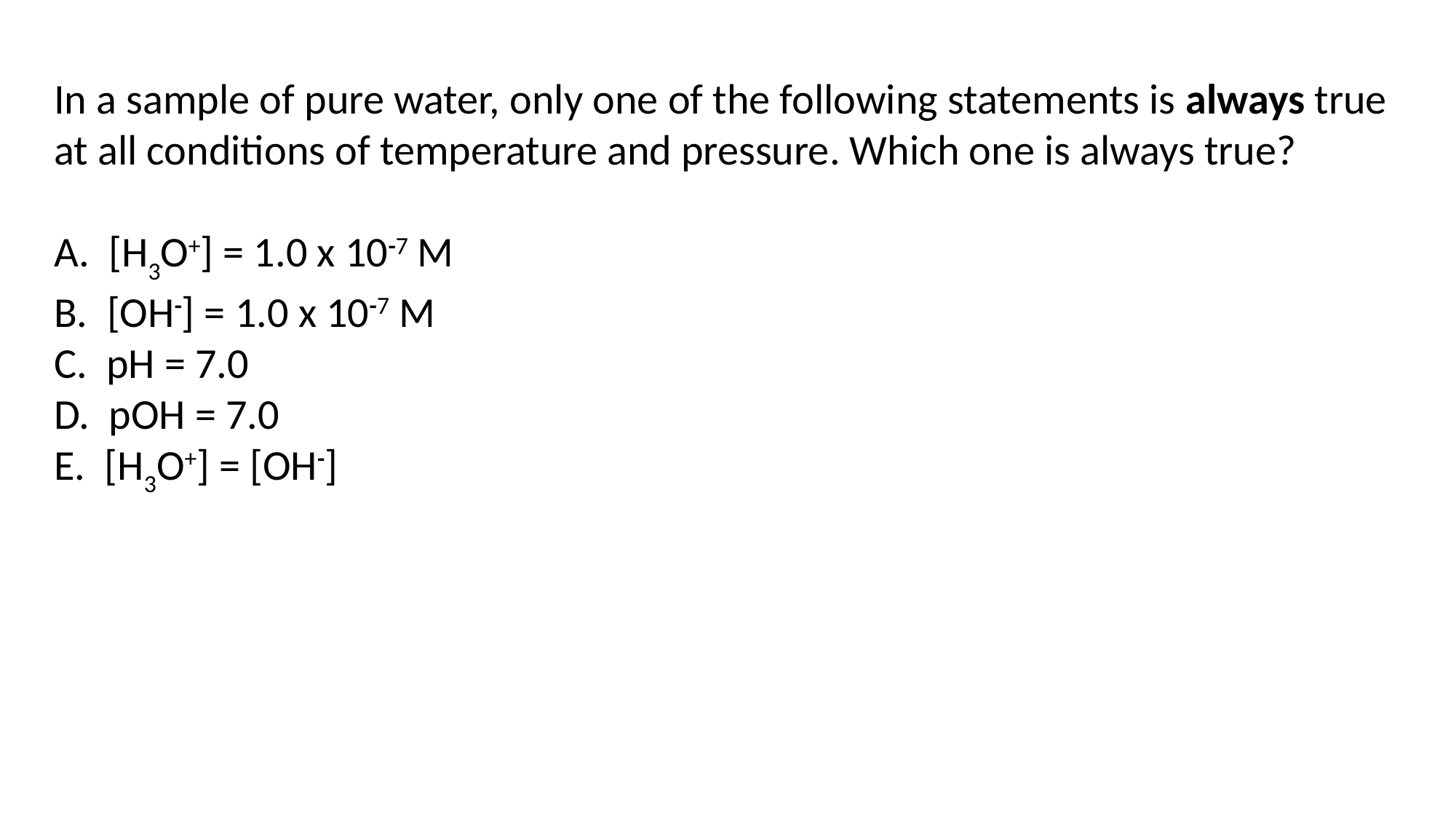

In a sample of pure water, only one of the following statements is always true at all conditions of temperature and pressure. Which one is always true?

A.  [H3O+] = 1.0 x 10-7 M
B.  [OH-] = 1.0 x 10-7 M
C.  pH = 7.0
D.  pOH = 7.0
E.  [H3O+] = [OH-]